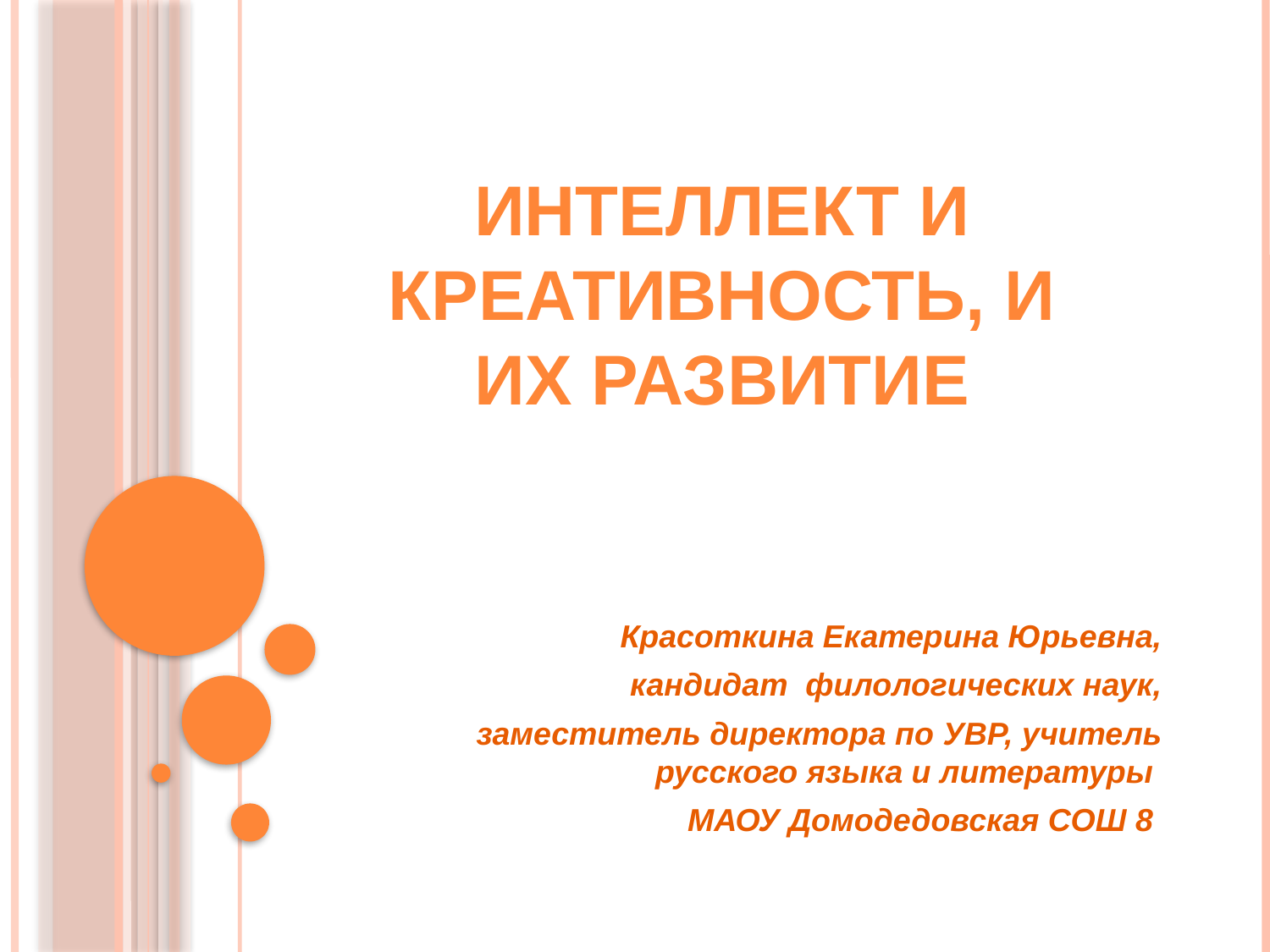

Интеллект и креативность, и их развитие
Красоткина Екатерина Юрьевна,
кандидат  филологических наук,
заместитель директора по УВР, учитель русского языка и литературы
МАОУ Домодедовская СОШ 8